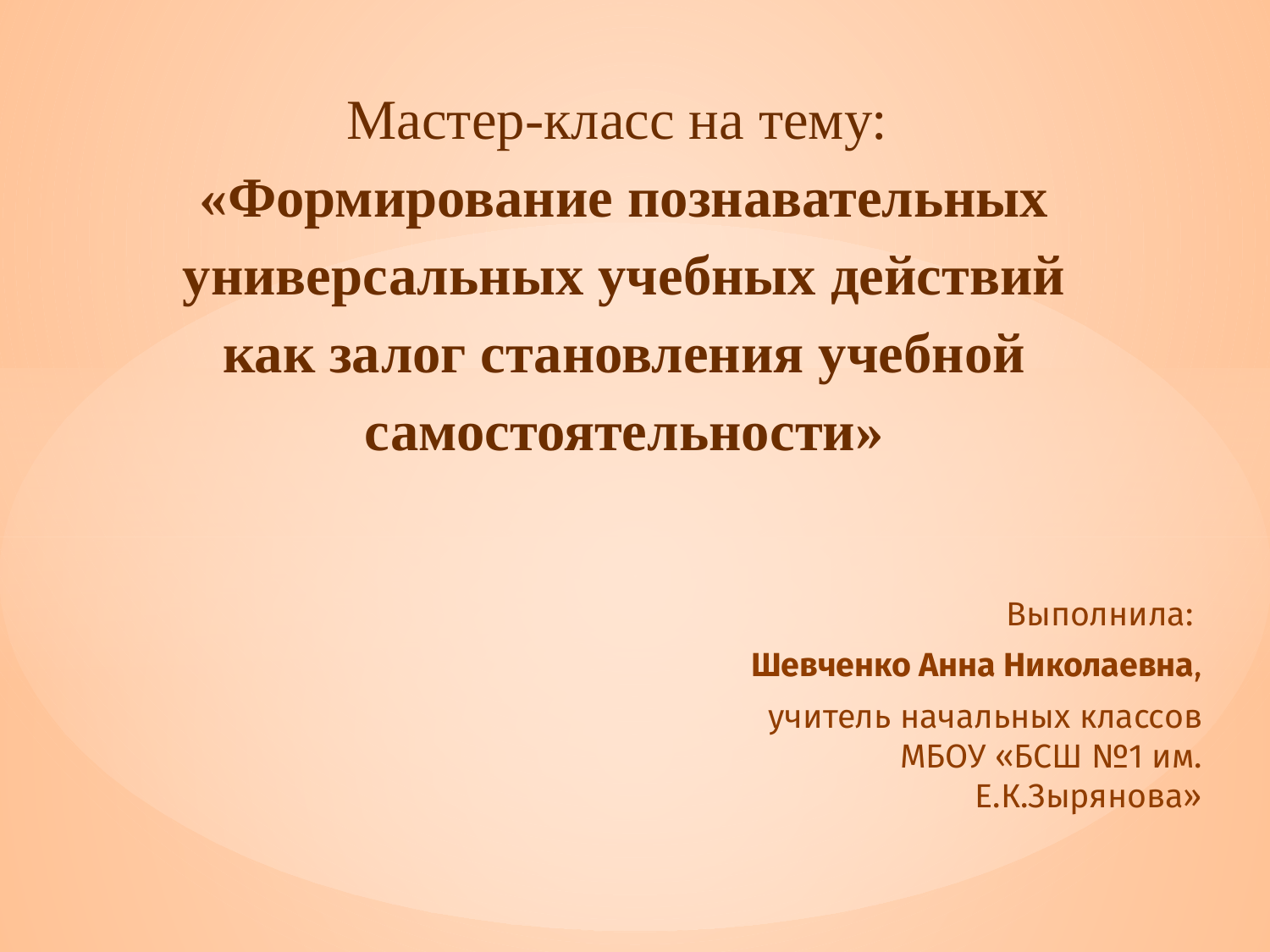

# Мастер-класс на тему: «Формирование познавательных универсальных учебных действий как залог становления учебной самостоятельности»
Выполнила:
Шевченко Анна Николаевна,
учитель начальных классов МБОУ «БСШ №1 им. Е.К.Зырянова»